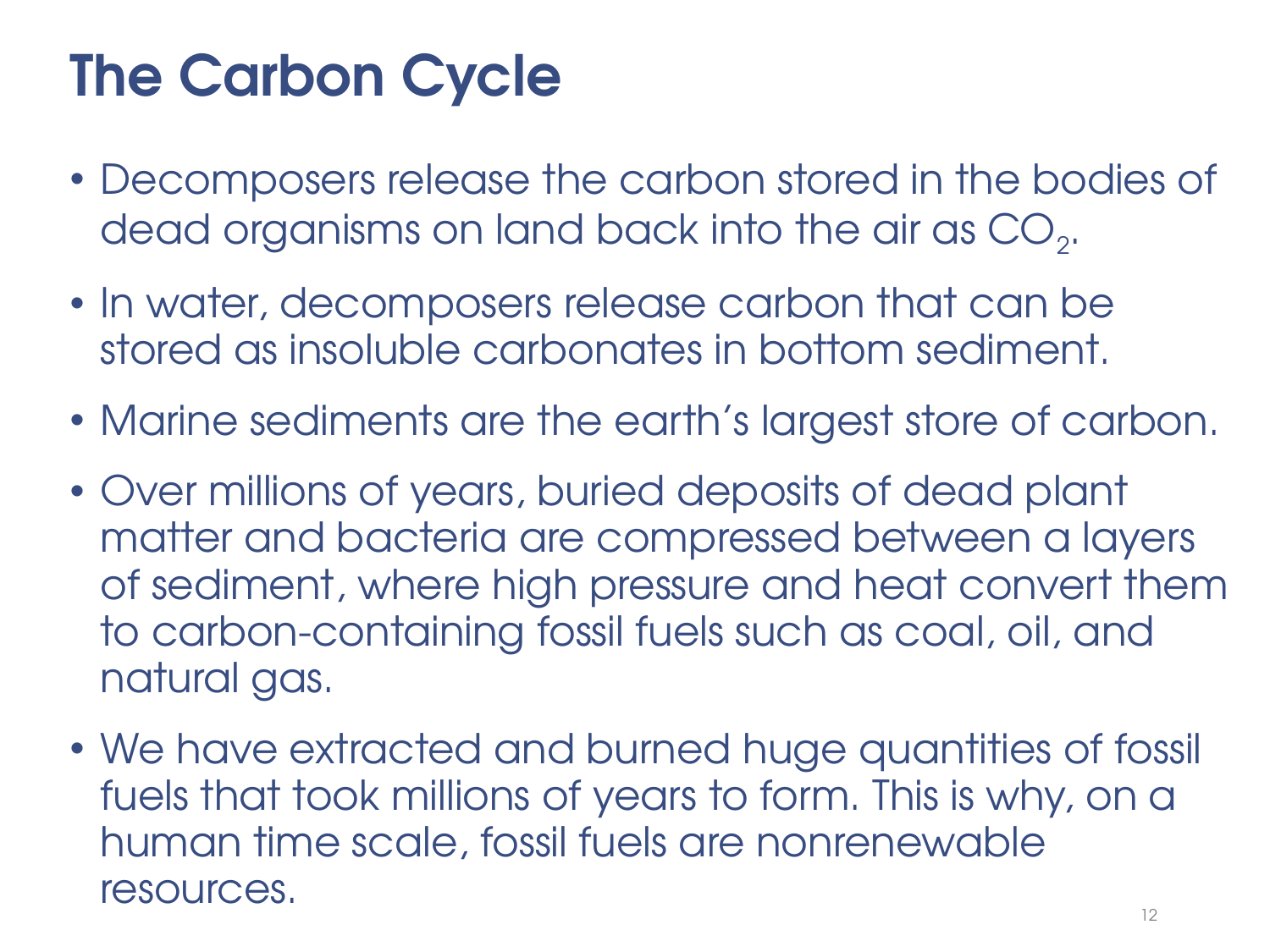

# The Carbon Cycle
Decomposers release the carbon stored in the bodies of dead organisms on land back into the air as CO2.
In water, decomposers release carbon that can be stored as insoluble carbonates in bottom sediment.
Marine sediments are the earth’s largest store of carbon.
Over millions of years, buried deposits of dead plant matter and bacteria are compressed between a layers of sediment, where high pressure and heat convert them to carbon-containing fossil fuels such as coal, oil, and natural gas.
We have extracted and burned huge quantities of fossil fuels that took millions of years to form. This is why, on a human time scale, fossil fuels are nonrenewable resources.
12